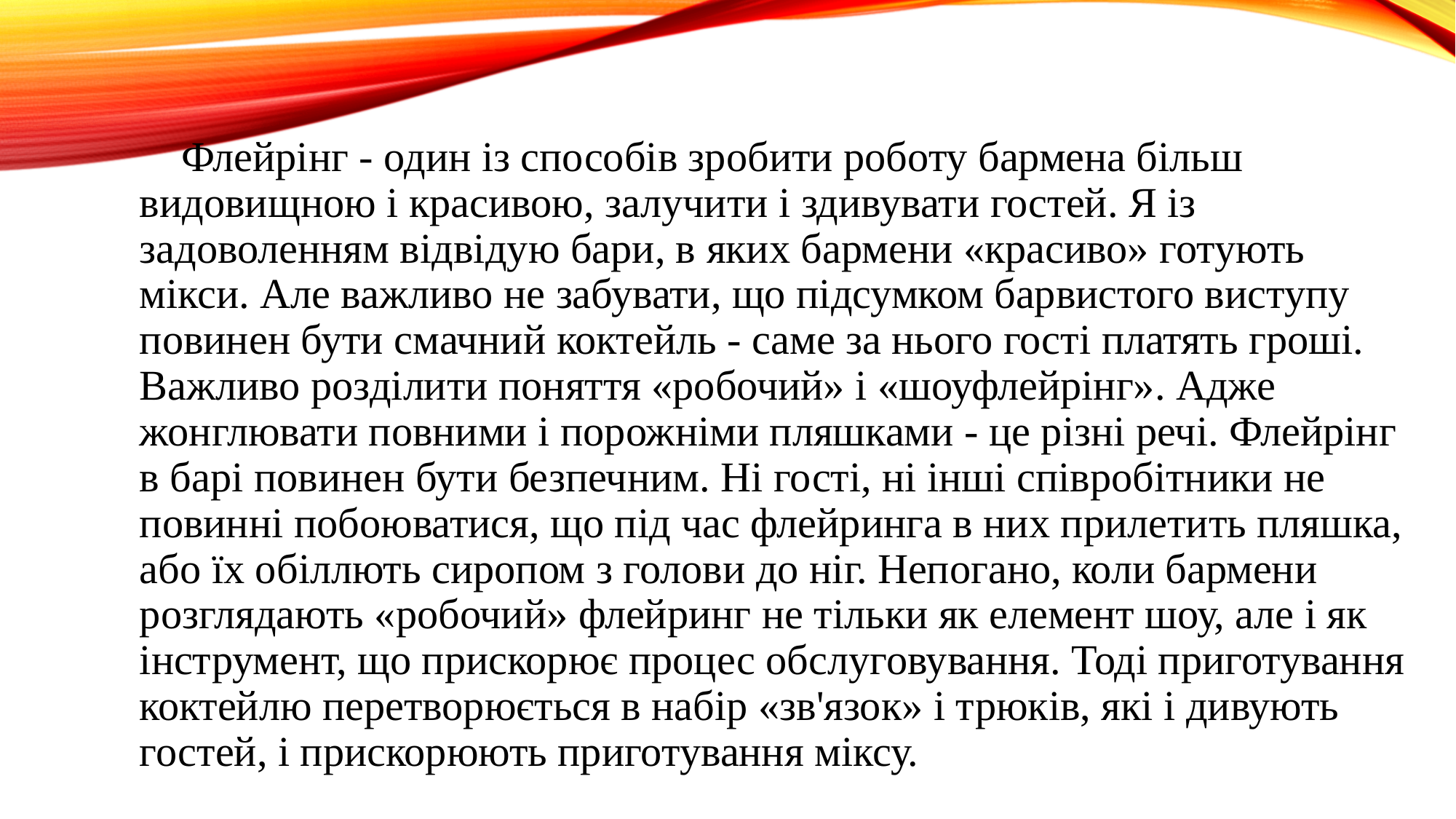

Флейрінг - один із способів зробити роботу бармена більш видовищною і красивою, залучити і здивувати гостей. Я із задоволенням відвідую бари, в яких бармени «красиво» готують мікси. Але важливо не забувати, що підсумком барвистого виступу повинен бути смачний коктейль - саме за нього гості платять гроші. Важливо розділити поняття «робочий» і «шоуфлейрінг». Адже жонглювати повними і порожніми пляшками - це різні речі. Флейрінг в барі повинен бути безпечним. Ні гості, ні інші співробітники не повинні побоюватися, що під час флейринга в них прилетить пляшка, або їх обіллють сиропом з голови до ніг. Непогано, коли бармени розглядають «робочий» флейринг не тільки як елемент шоу, але і як інструмент, що прискорює процес обслуговування. Тоді приготування коктейлю перетворюється в набір «зв'язок» і трюків, які і дивують гостей, і прискорюють приготування міксу.